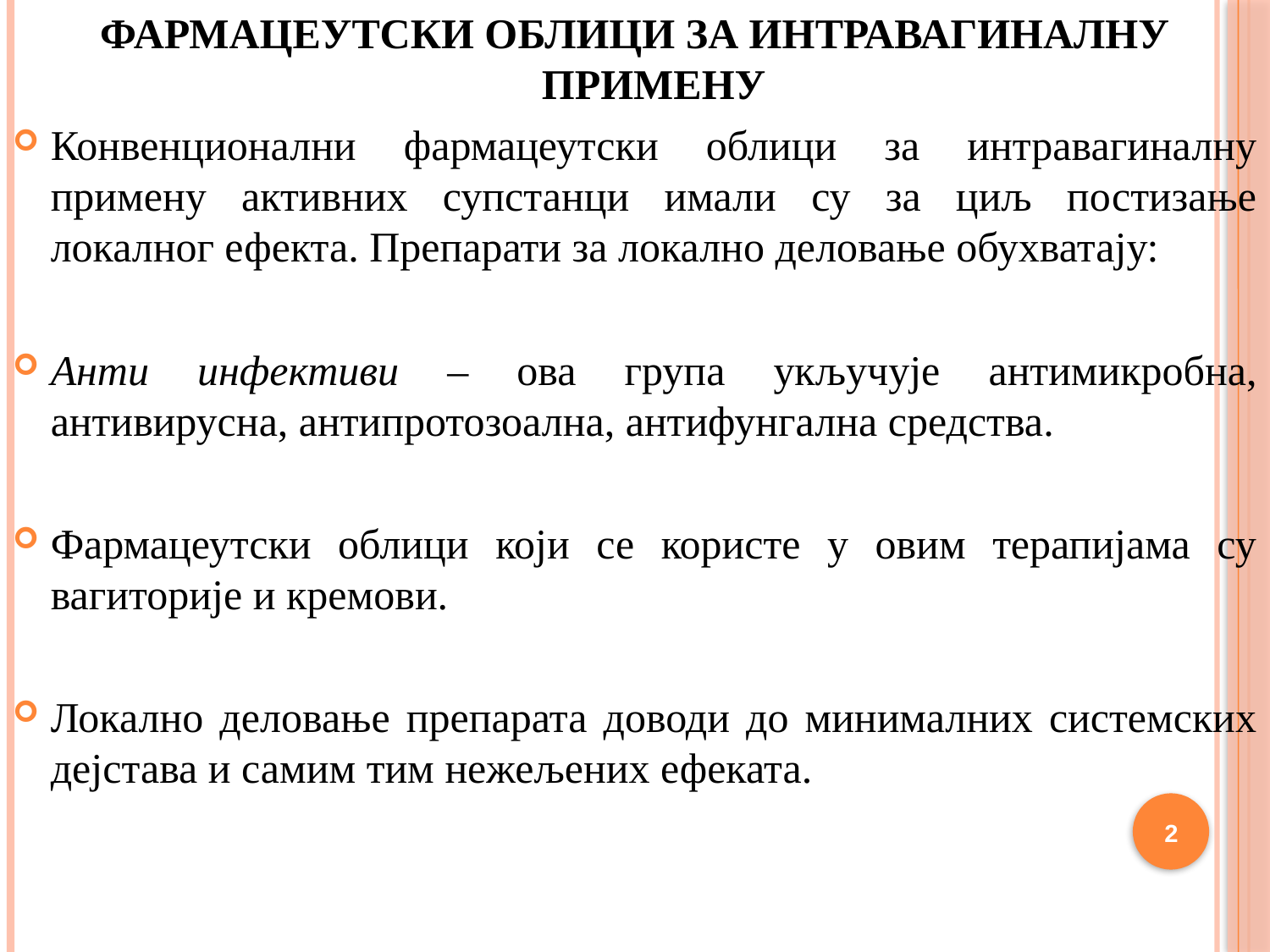

ФАРМАЦЕУТСКИ ОБЛИЦИ ЗА ИНТРАВАГИНАЛНУ ПРИМЕНУ
Конвенционални фармацеутски облици за интравагиналну примену активних супстанци имали су за циљ постизање локалног ефекта. Препарати за локално деловање обухватају:

Анти инфективи – ова група укључује антимикробна, антивирусна, антипротозоална, антифунгална средства.

Фармацеутски облици који се користе у овим терапијама су вагиторије и кремови.

Локално деловање препарата доводи до минималних системских дејстава и самим тим нежељених ефеката.
2